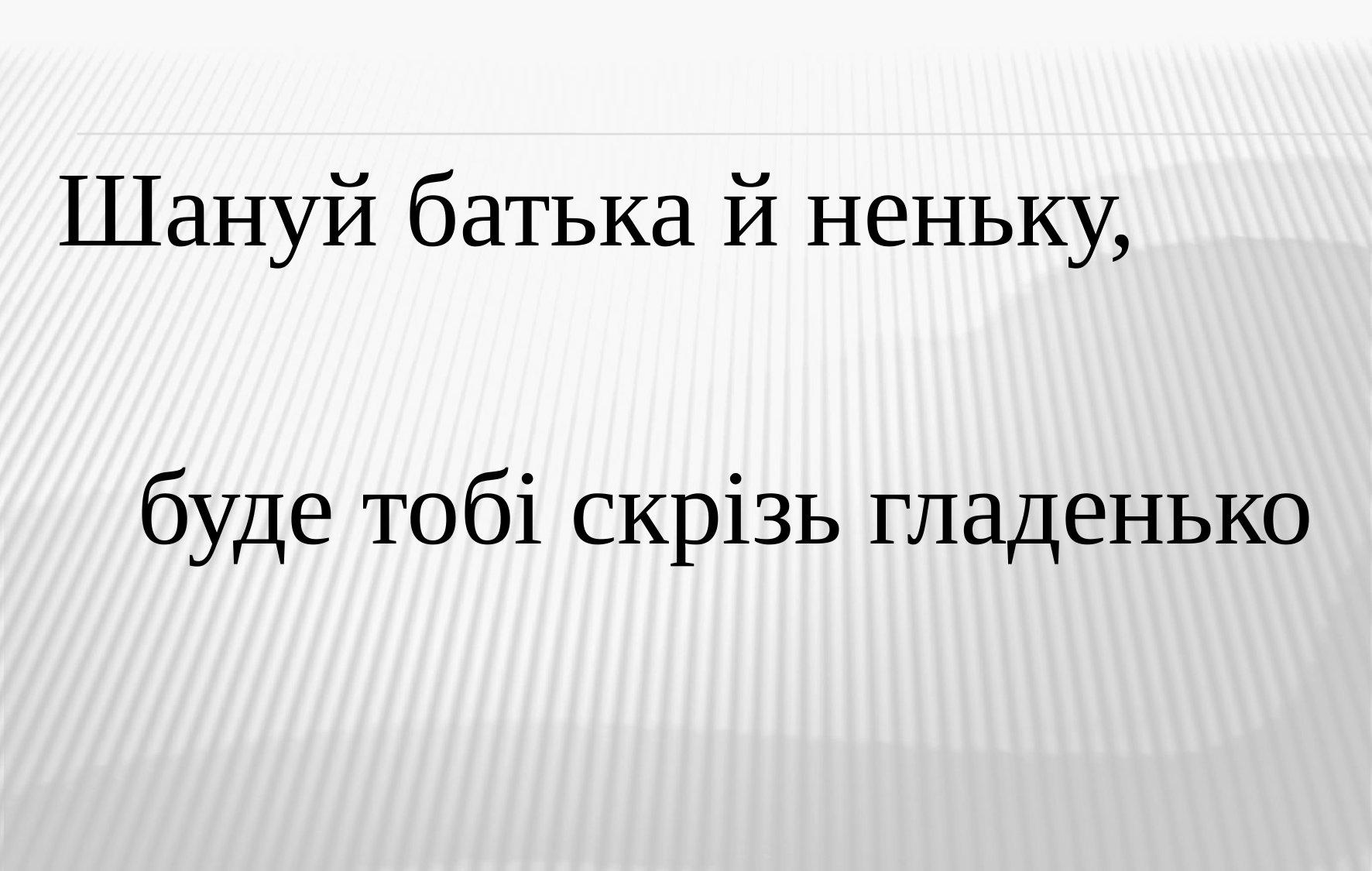

Шануй батька й неньку,

   буде тобі скрізь гладенько